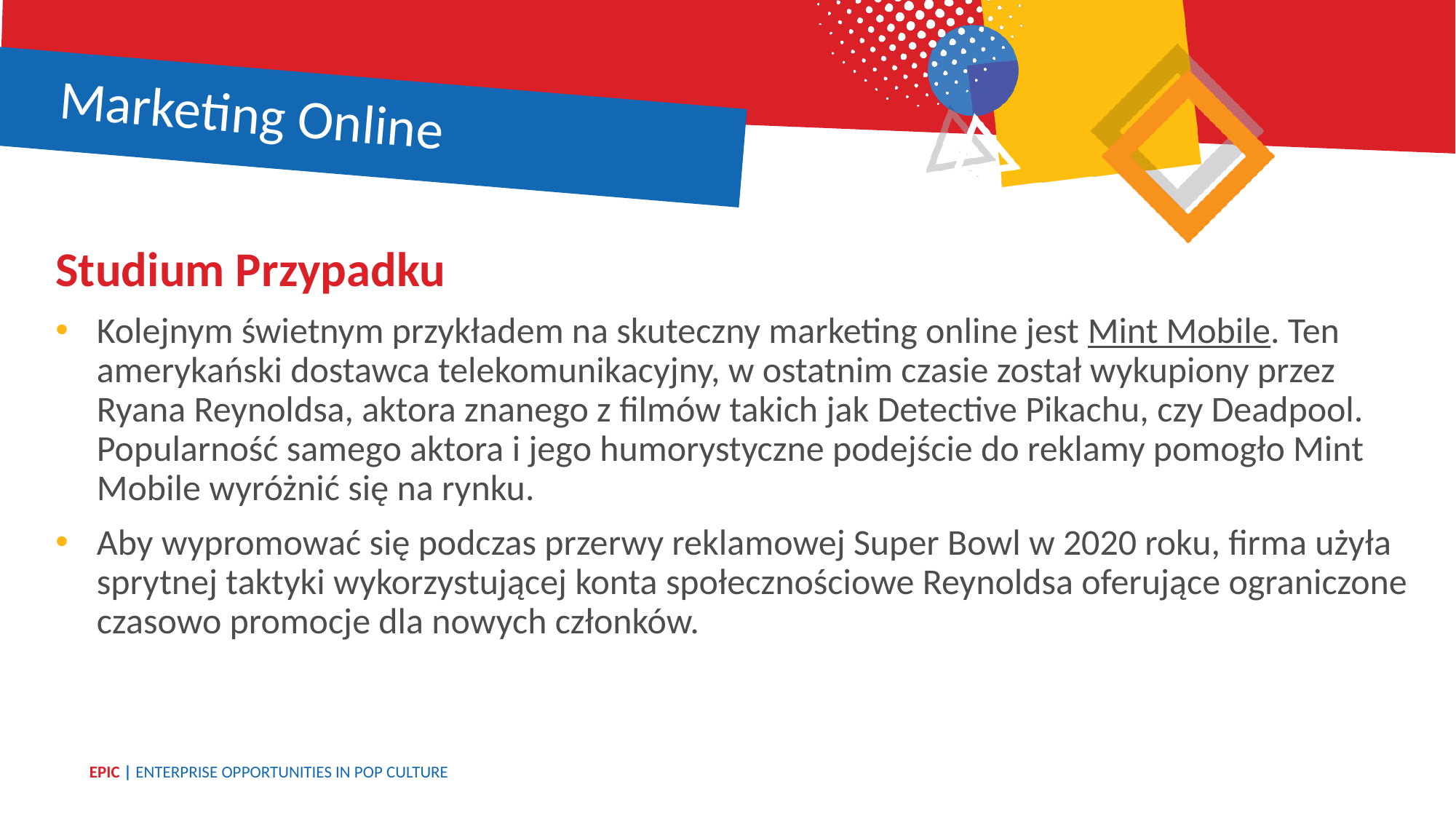

Marketing Online
Studium Przypadku
Kolejnym świetnym przykładem na skuteczny marketing online jest Mint Mobile. Ten amerykański dostawca telekomunikacyjny, w ostatnim czasie został wykupiony przez Ryana Reynoldsa, aktora znanego z filmów takich jak Detective Pikachu, czy Deadpool. Popularność samego aktora i jego humorystyczne podejście do reklamy pomogło Mint Mobile wyróżnić się na rynku.
Aby wypromować się podczas przerwy reklamowej Super Bowl w 2020 roku, firma użyła sprytnej taktyki wykorzystującej konta społecznościowe Reynoldsa oferujące ograniczone czasowo promocje dla nowych członków.